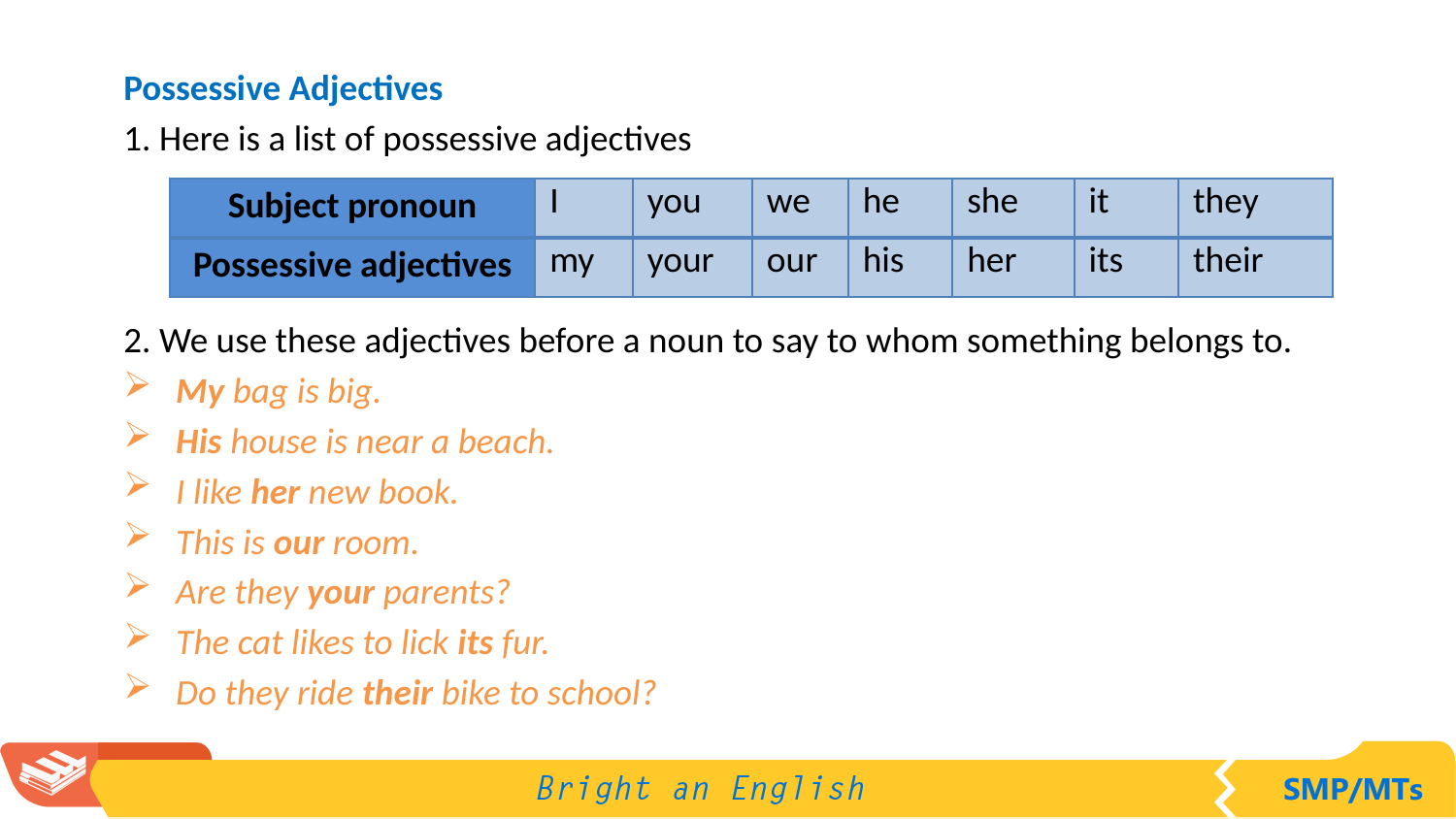

Possessive Adjectives
1. Here is a list of possessive adjectives

2. We use these adjectives before a noun to say to whom something belongs to.
My bag is big.
His house is near a beach.
I like her new book.
This is our room.
Are they your parents?
The cat likes to lick its fur.
Do they ride their bike to school?

| Subject pronoun | I | you | we | he | she | it | they |
| --- | --- | --- | --- | --- | --- | --- | --- |
| Possessive adjectives | my | your | our | his | her | its | their |